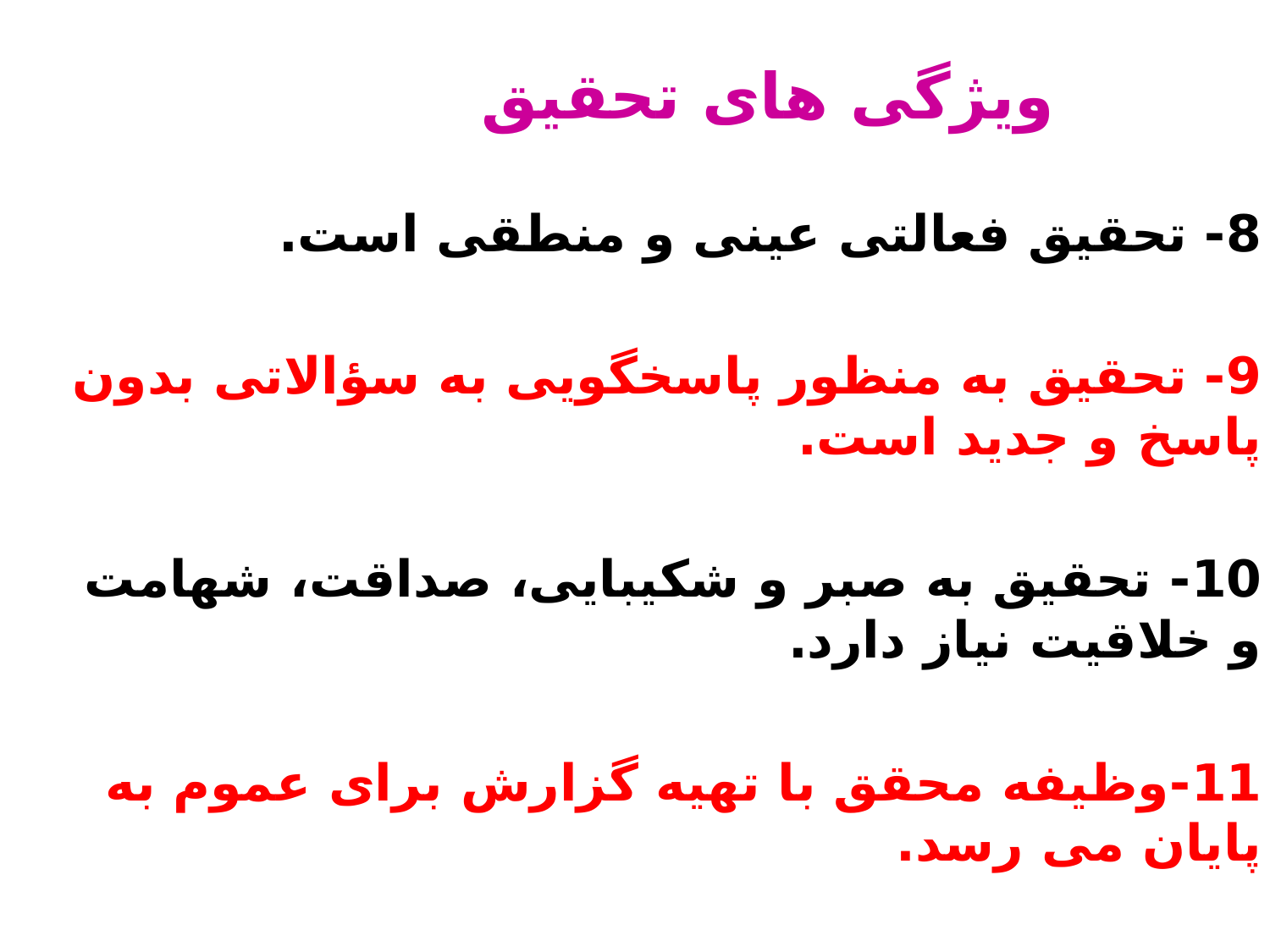

# ویژگی های تحقیق

8- تحقیق فعالتی عینی و منطقی است.

9- تحقیق به منظور پاسخگویی به سؤالاتی بدون پاسخ و جدید است.

10- تحقیق به صبر و شکیبایی، صداقت، شهامت و خلاقیت نیاز دارد.

11-وظیفه محقق با تهیه گزارش برای عموم به پایان می رسد.